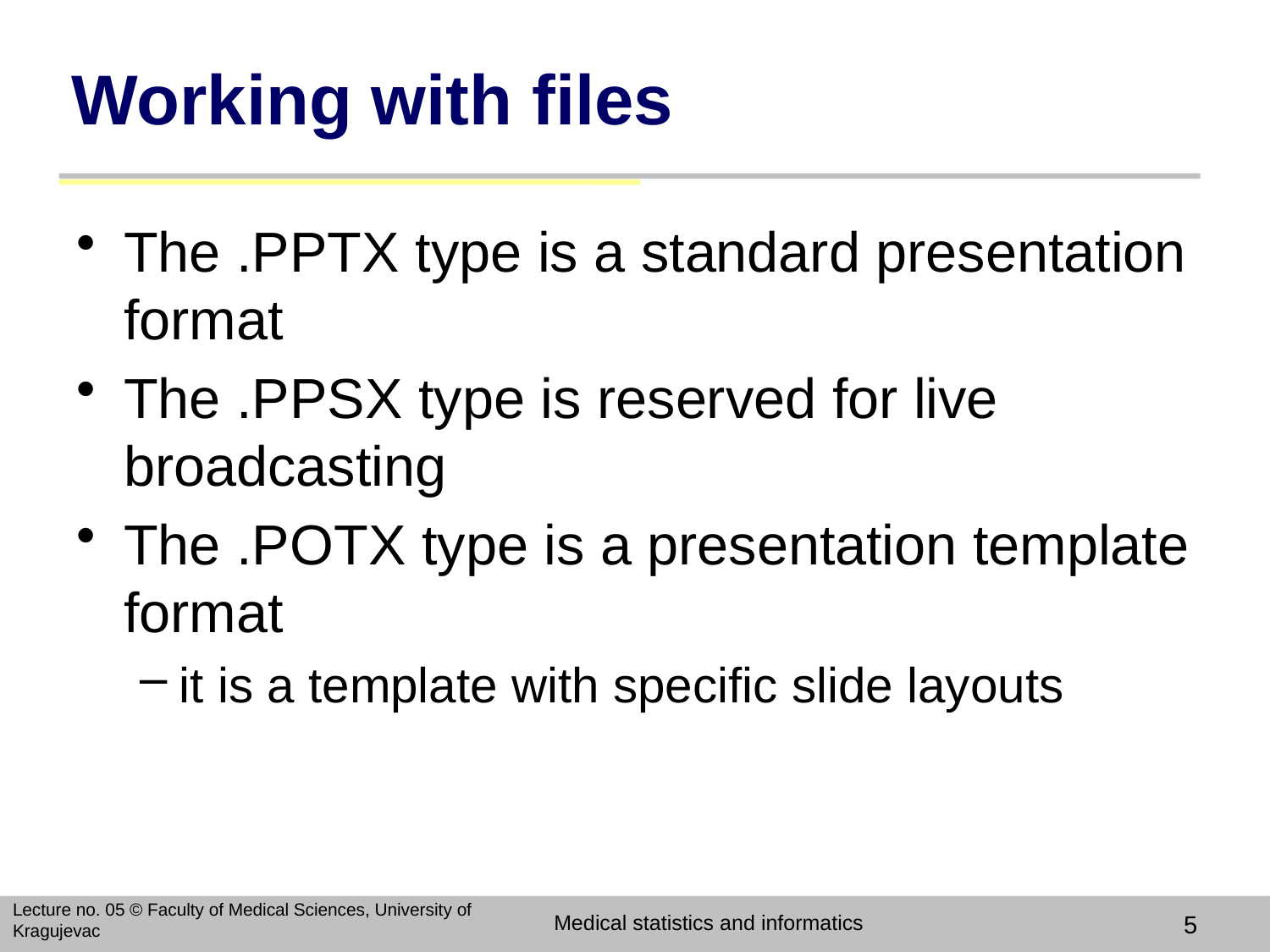

# Working with files
The .PPTX type is a standard presentation format
The .PPSX type is reserved for live broadcasting
The .POTX type is a presentation template format
it is a template with specific slide layouts
Lecture no. 05 © Faculty of Medical Sciences, University of Kragujevac
Medical statistics and informatics
5